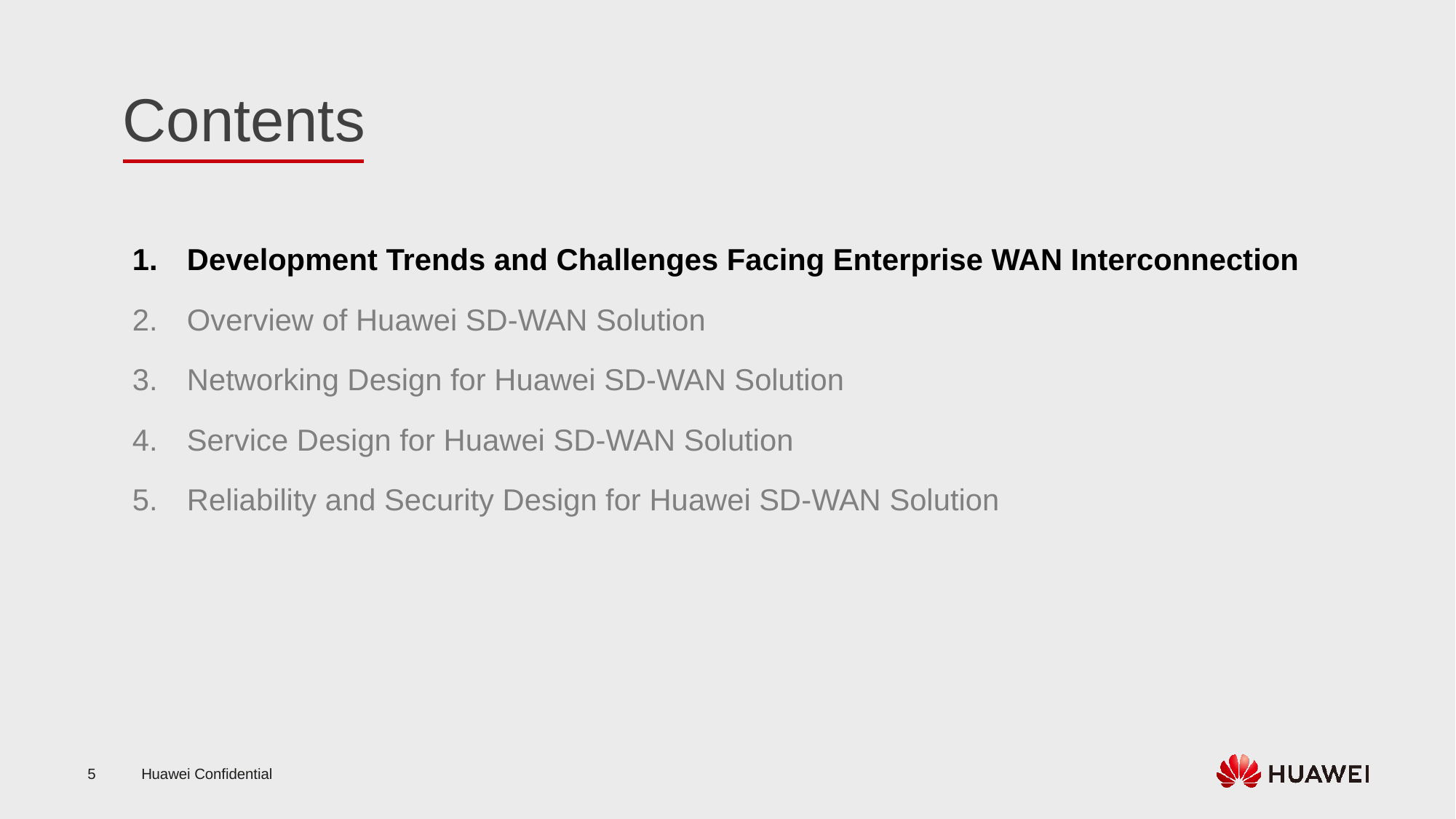

Development Trends and Challenges Facing Enterprise WAN Interconnection
Overview of Huawei SD-WAN Solution
Networking Design for Huawei SD-WAN Solution
Service Design for Huawei SD-WAN Solution
Reliability and Security Design for Huawei SD-WAN Solution